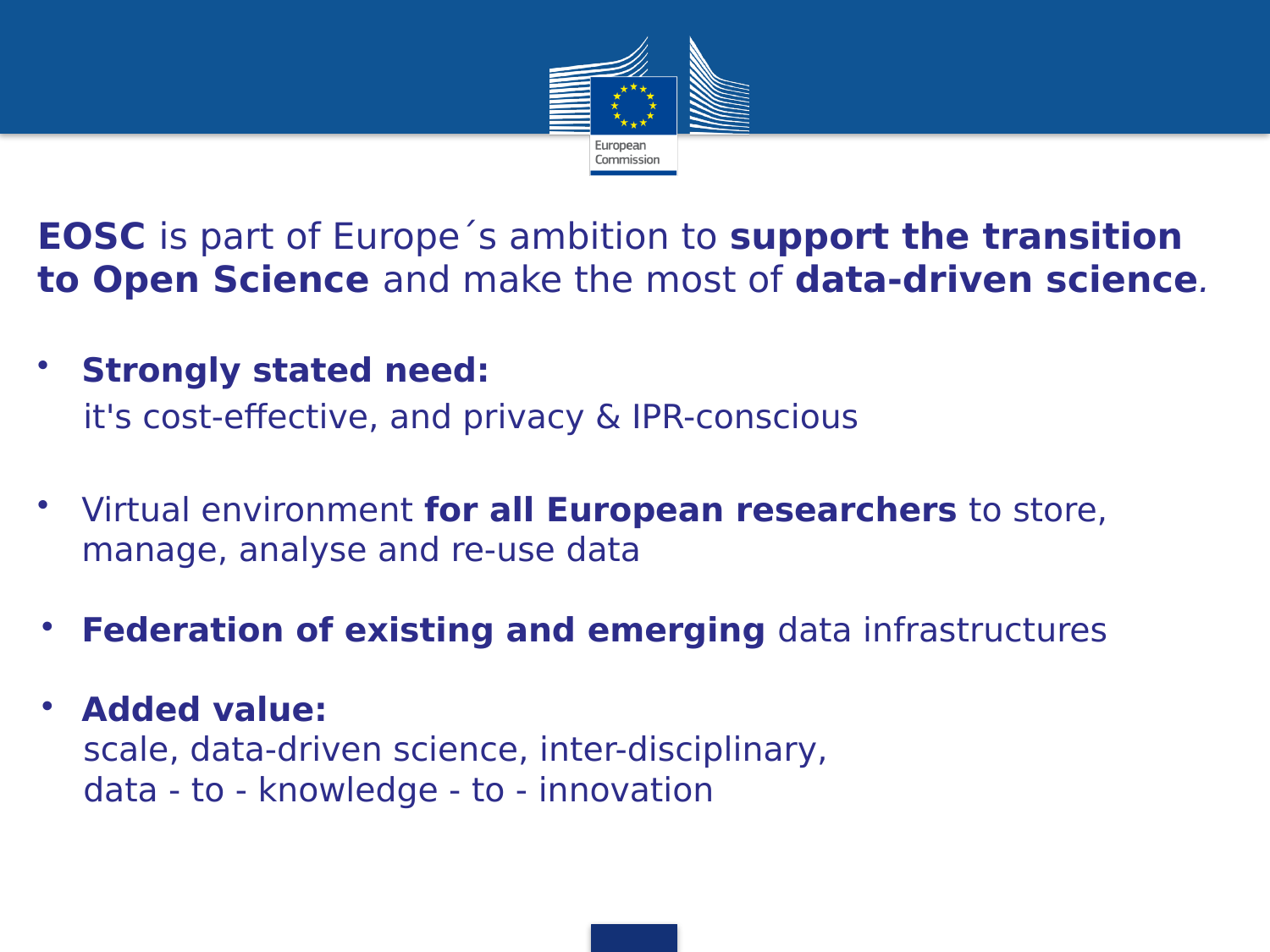

EOSC is part of Europe´s ambition to support the transition to Open Science and make the most of data-driven science.

Strongly stated need:
	it's cost-effective, and privacy & IPR-conscious

Virtual environment for all European researchers to store, manage, analyse and re-use data

Federation of existing and emerging data infrastructures

Added value:
scale, data-driven science, inter-disciplinary,
data - to - knowledge - to - innovation